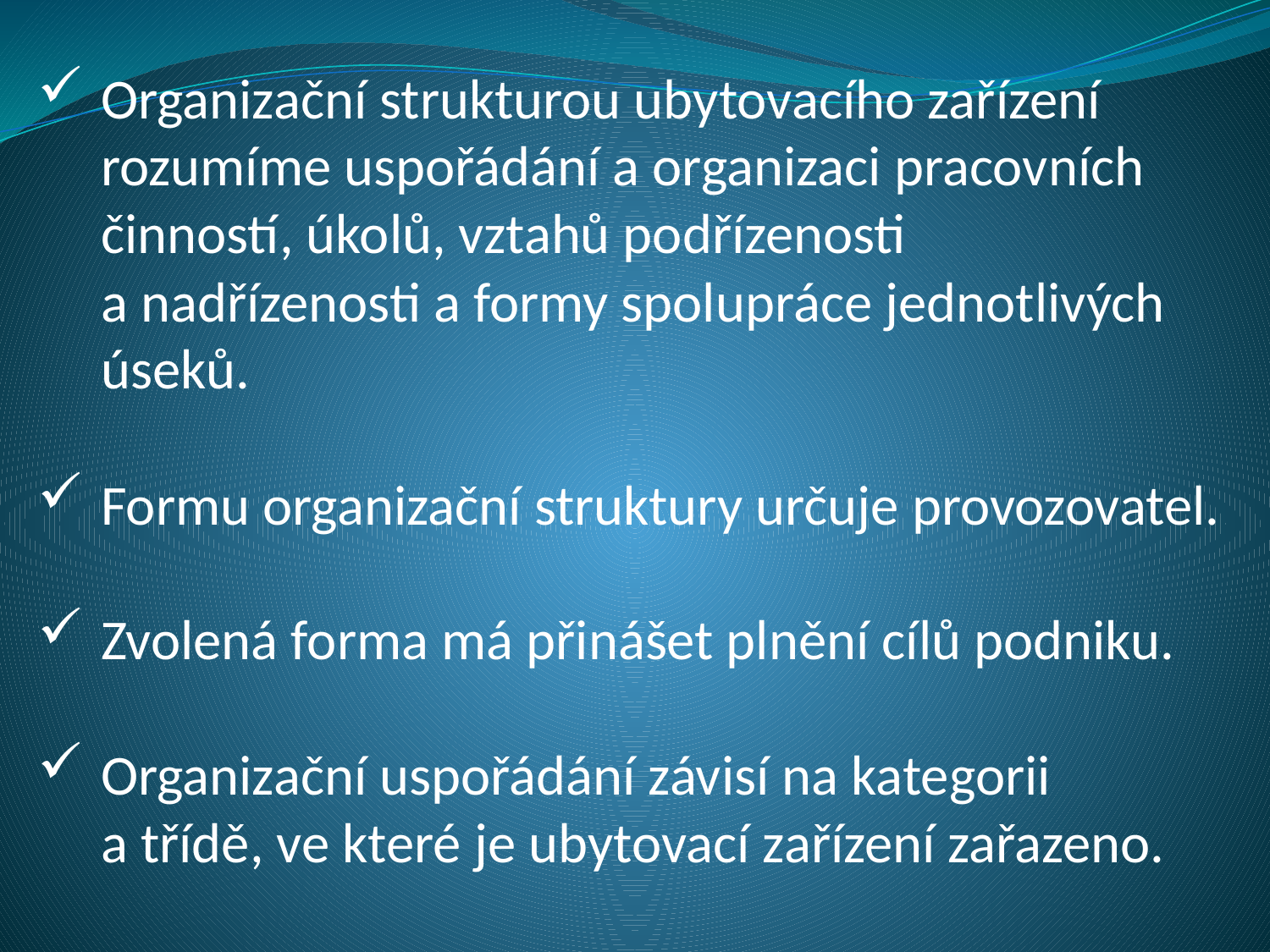

Organizační strukturou ubytovacího zařízení rozumíme uspořádání a organizaci pracovních činností, úkolů, vztahů podřízenosti
a nadřízenosti a formy spolupráce jednotlivých úseků.

Formu organizační struktury určuje provozovatel.

Zvolená forma má přinášet plnění cílů podniku.

Organizační uspořádání závisí na kategorii
a třídě, ve které je ubytovací zařízení zařazeno.